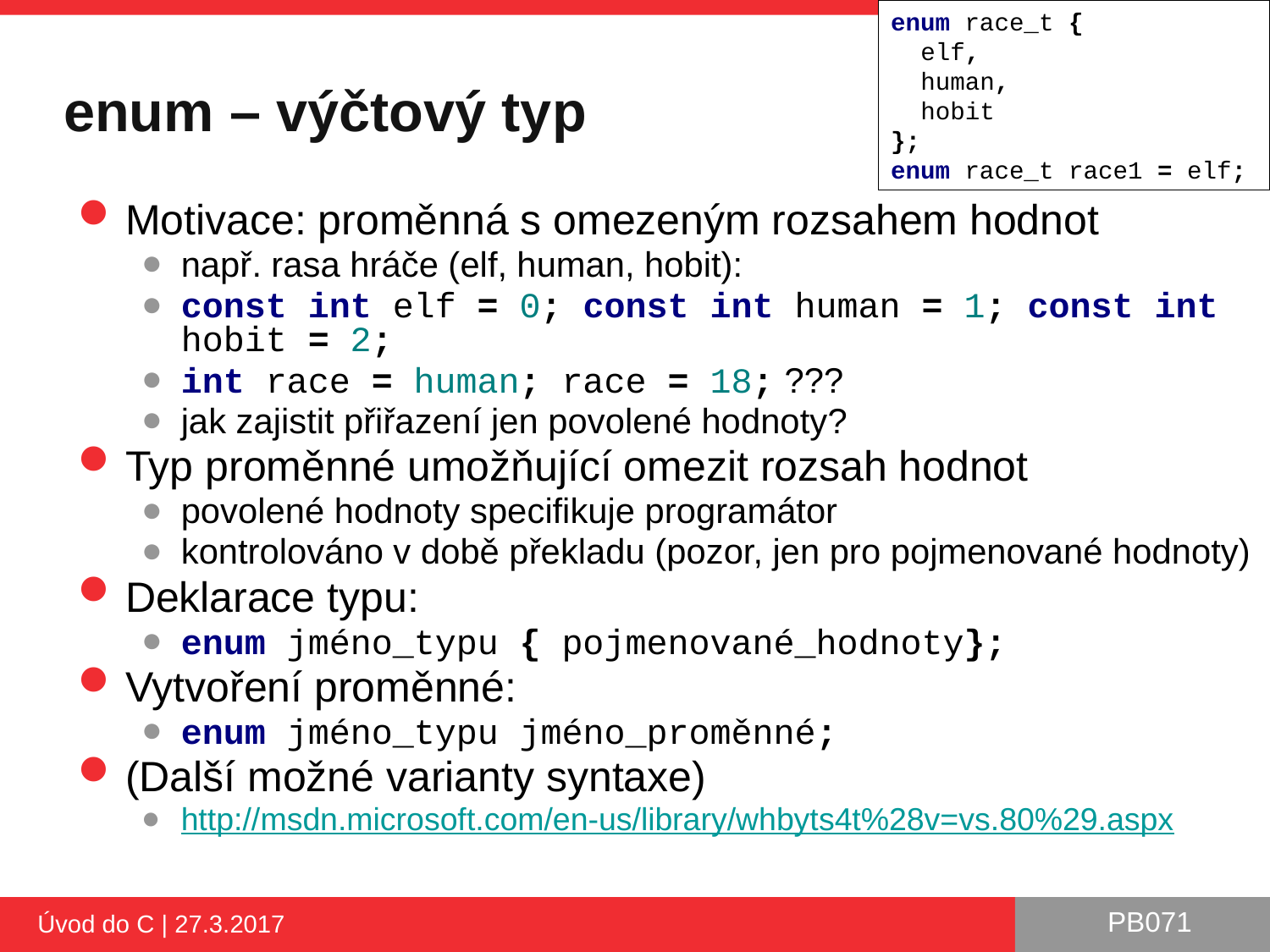

enum race_t {
  elf,
  human,
  hobit
};
enum race_t race1 = elf;
# enum – výčtový typ
Motivace: proměnná s omezeným rozsahem hodnot
např. rasa hráče (elf, human, hobit):
const int elf = 0; const int human = 1; const int hobit = 2;
int race = human; race = 18; ???
jak zajistit přiřazení jen povolené hodnoty?
Typ proměnné umožňující omezit rozsah hodnot
povolené hodnoty specifikuje programátor
kontrolováno v době překladu (pozor, jen pro pojmenované hodnoty)
Deklarace typu:
enum jméno_typu { pojmenované_hodnoty};
Vytvoření proměnné:
enum jméno_typu jméno_proměnné;
(Další možné varianty syntaxe)
http://msdn.microsoft.com/en-us/library/whbyts4t%28v=vs.80%29.aspx
Úvod do C | 27.3.2017